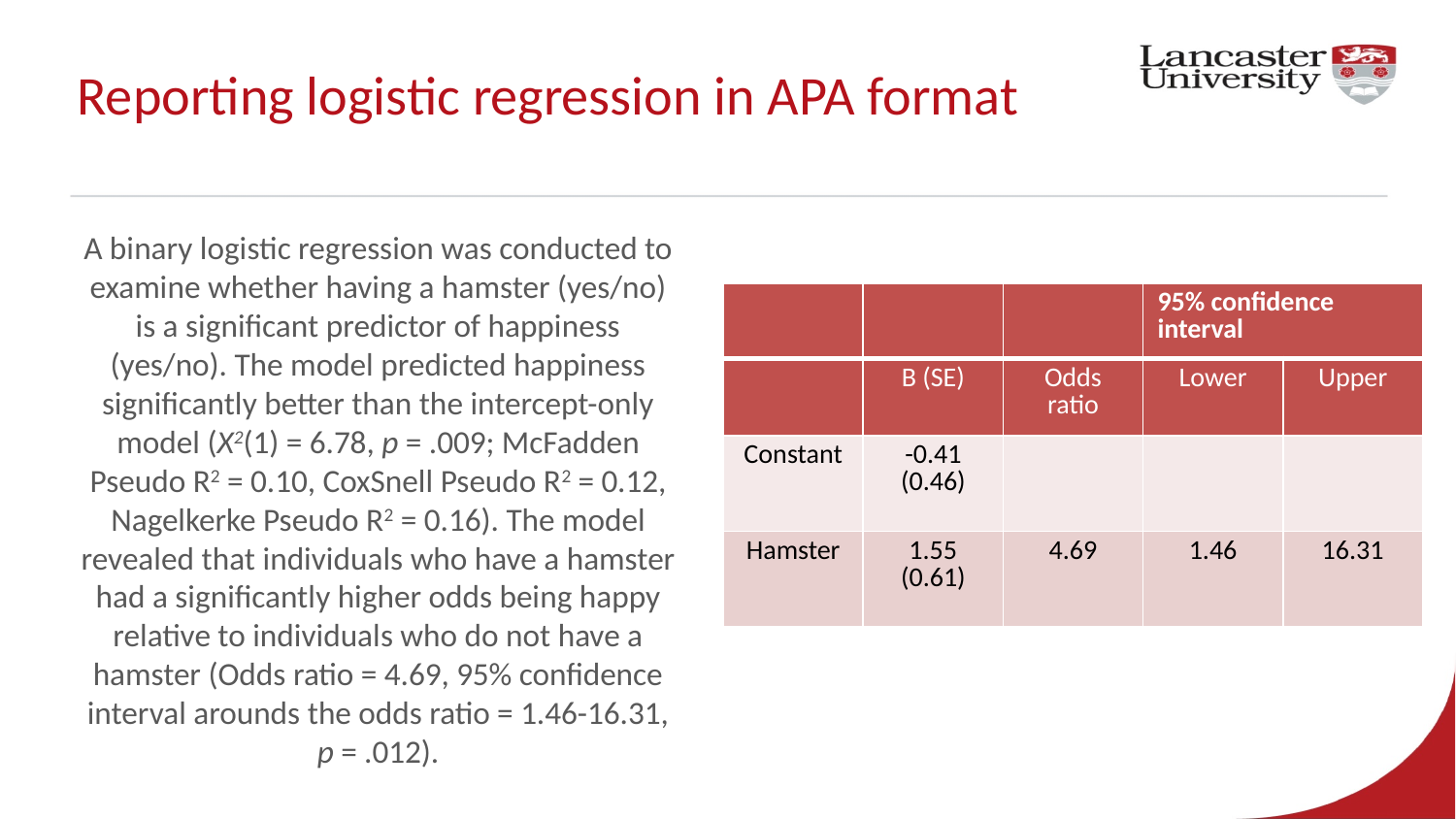

# Reporting logistic regression in APA format
A binary logistic regression was conducted to examine whether having a hamster (yes/no) is a significant predictor of happiness (yes/no). The model predicted happiness significantly better than the intercept-only model (X2(1) = 6.78, p = .009; McFadden Pseudo R2 = 0.10, CoxSnell Pseudo R2 = 0.12, Nagelkerke Pseudo R2 = 0.16). The model revealed that individuals who have a hamster had a significantly higher odds being happy relative to individuals who do not have a hamster (Odds ratio = 4.69, 95% confidence interval arounds the odds ratio = 1.46-16.31, p = .012).
|  |  |  | 95% confidence interval |  |
| --- | --- | --- | --- | --- |
|  | B (SE) | Odds ratio | Lower | Upper |
| Constant | -0.41 (0.46) |  |  |  |
| Hamster | 1.55 (0.61) | 4.69 | 1.46 | 16.31 |